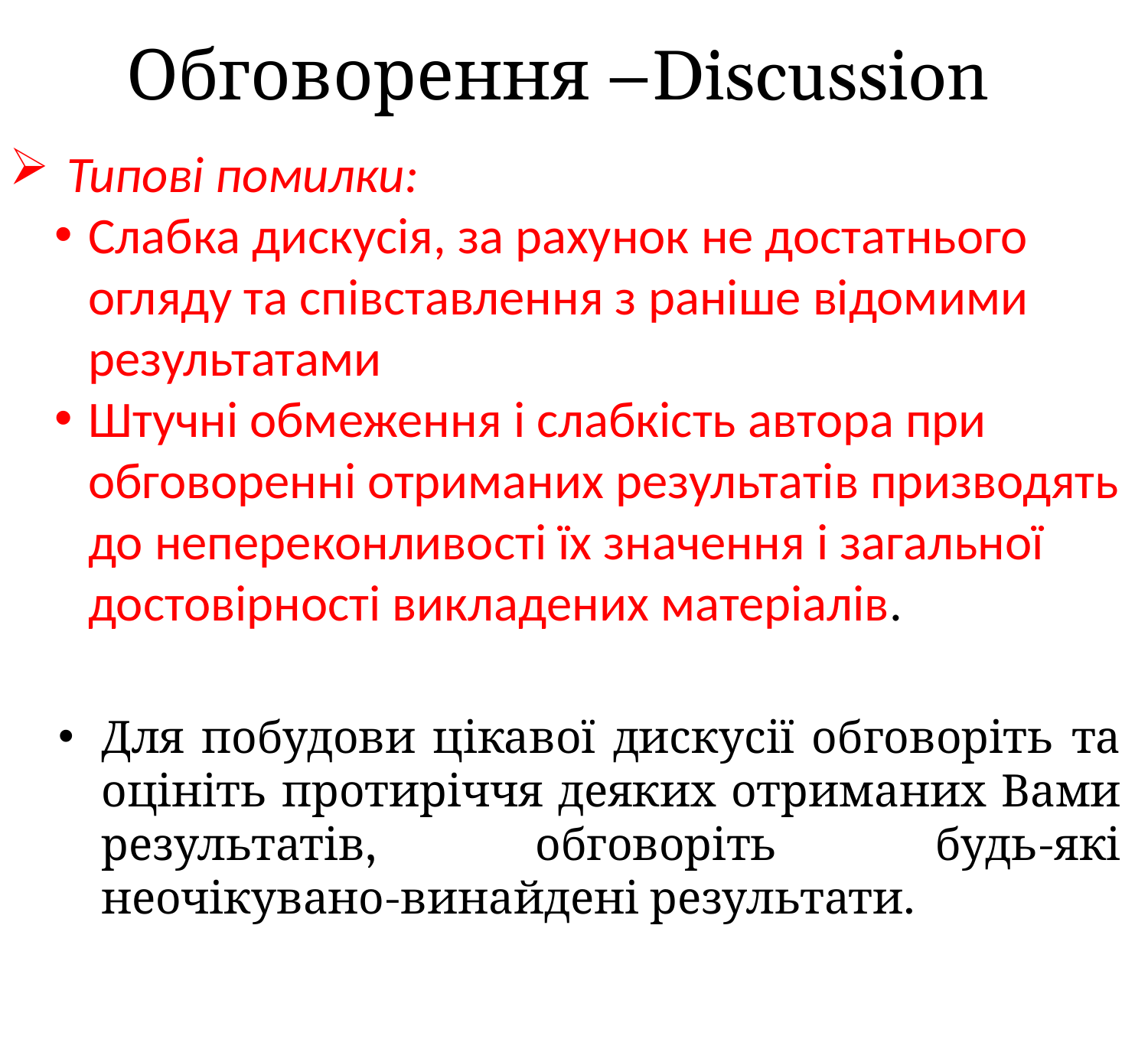

# Обговорення –Discussion
Типові помилки:
Слабка дискусія, за рахунок не достатнього огляду та співставлення з раніше відомими результатами
Штучні обмеження і слабкість автора при обговоренні отриманих результатів призводять до непереконливості їх значення і загальної достовірності викладених матеріалів.
Для побудови цікавої дискусії обговоріть та оцініть протиріччя деяких отриманих Вами результатів, обговоріть будь-які неочікувано-винайдені результати.